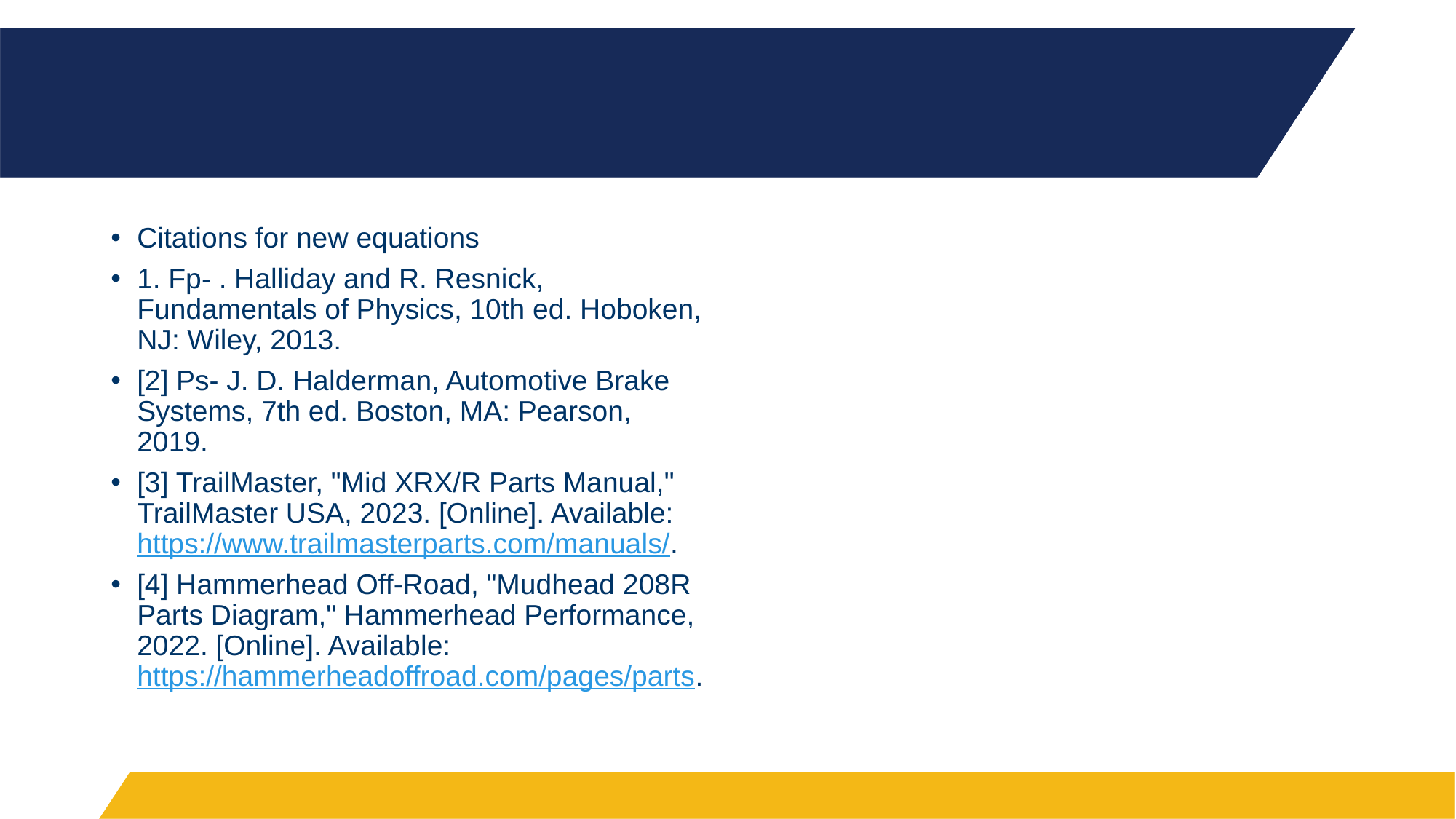

#
Citations for new equations
1. Fp- . Halliday and R. Resnick, Fundamentals of Physics, 10th ed. Hoboken, NJ: Wiley, 2013.
[2] Ps- J. D. Halderman, Automotive Brake Systems, 7th ed. Boston, MA: Pearson, 2019.
[3] TrailMaster, "Mid XRX/R Parts Manual," TrailMaster USA, 2023. [Online]. Available: https://www.trailmasterparts.com/manuals/.
[4] Hammerhead Off-Road, "Mudhead 208R Parts Diagram," Hammerhead Performance, 2022. [Online]. Available: https://hammerheadoffroad.com/pages/parts.